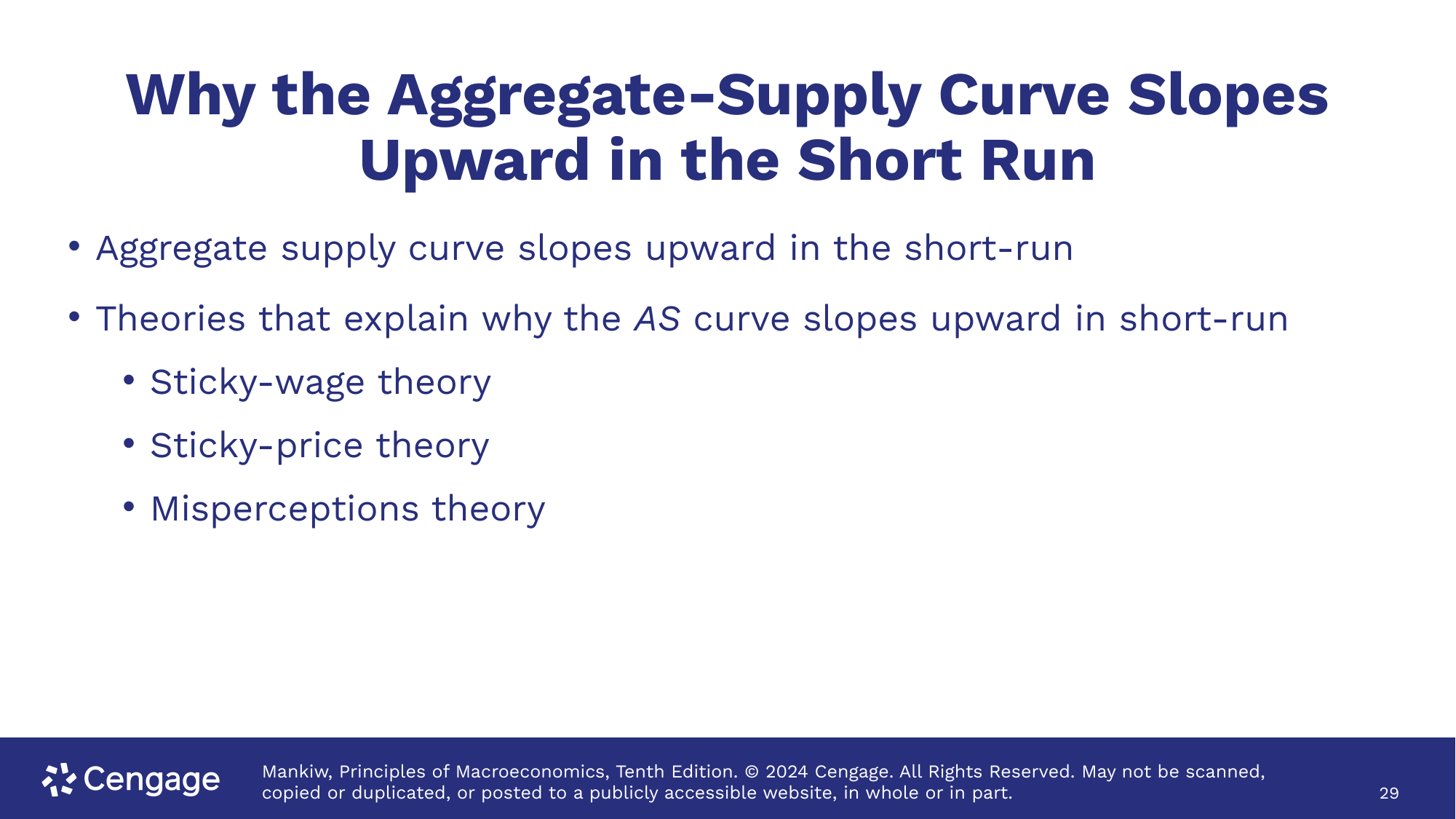

# Why the Aggregate-Supply Curve Slopes Upward in the Short Run
Aggregate supply curve slopes upward in the short-run
Theories that explain why the AS curve slopes upward in short-run
Sticky-wage theory
Sticky-price theory
Misperceptions theory